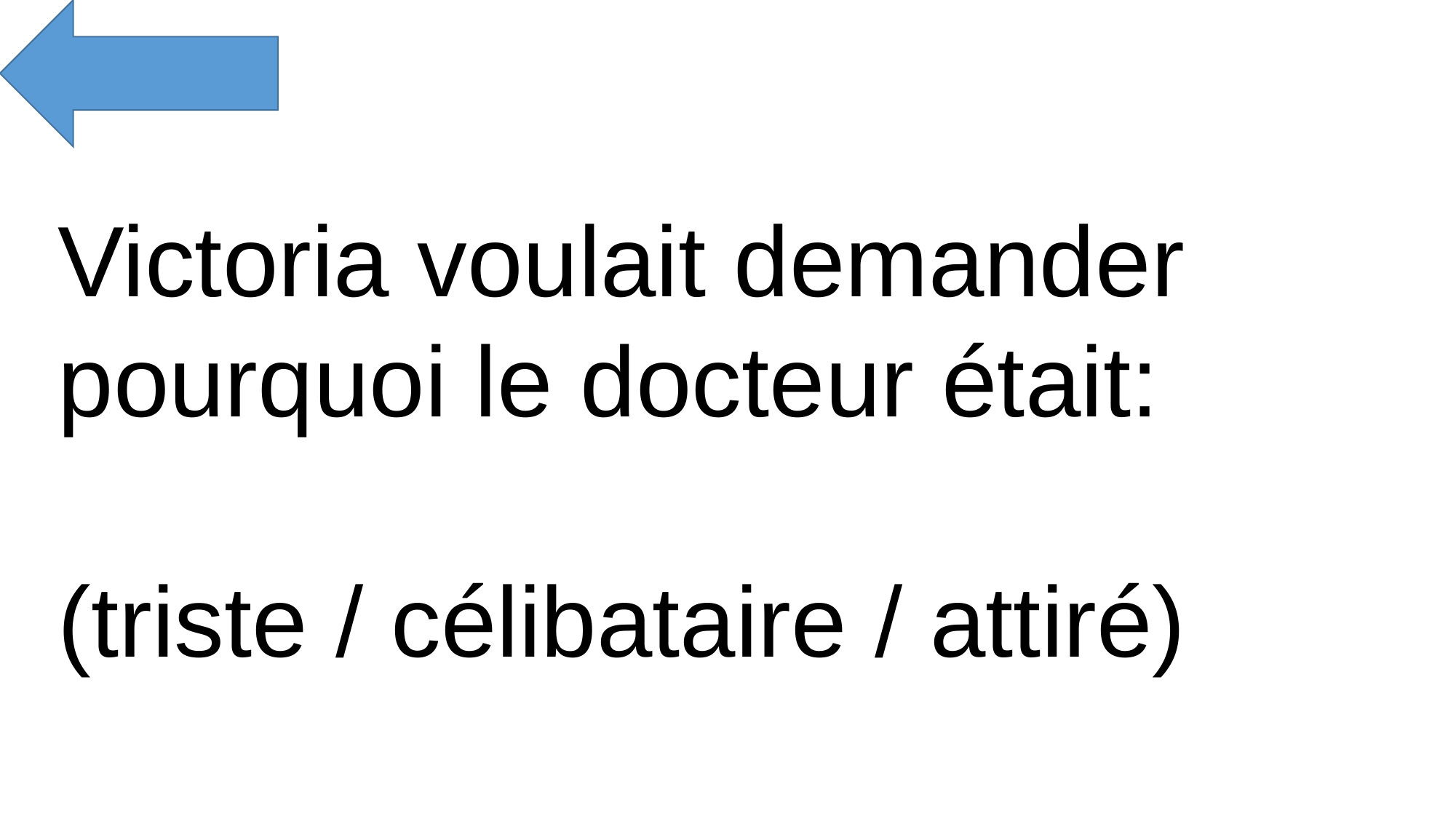

Victoria voulait demander pourquoi le docteur était:

(triste / célibataire / attiré)